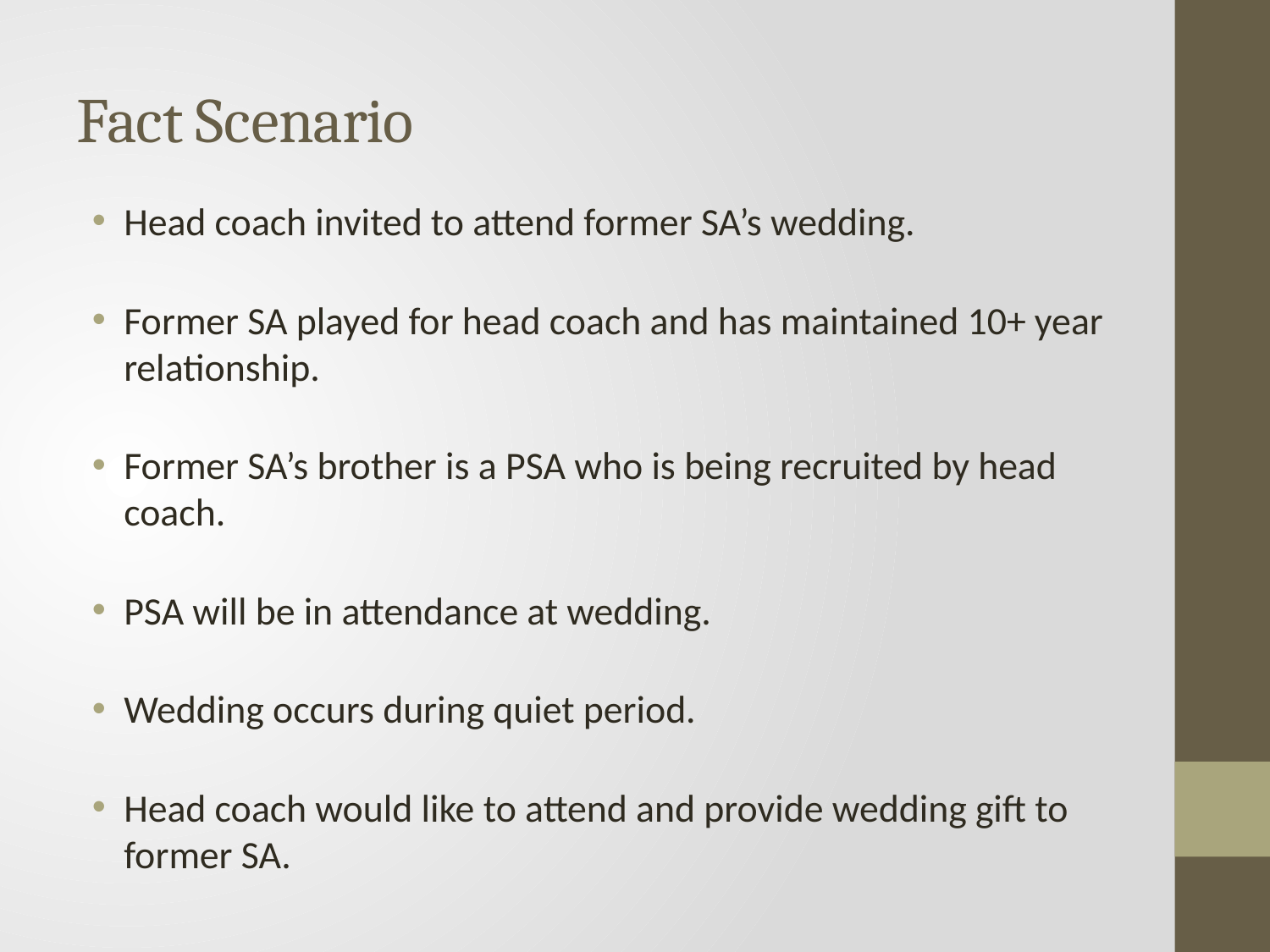

# Fact Scenario
Head coach invited to attend former SA’s wedding.

Former SA played for head coach and has maintained 10+ year relationship.

Former SA’s brother is a PSA who is being recruited by head coach.

PSA will be in attendance at wedding.

Wedding occurs during quiet period.

Head coach would like to attend and provide wedding gift to former SA.